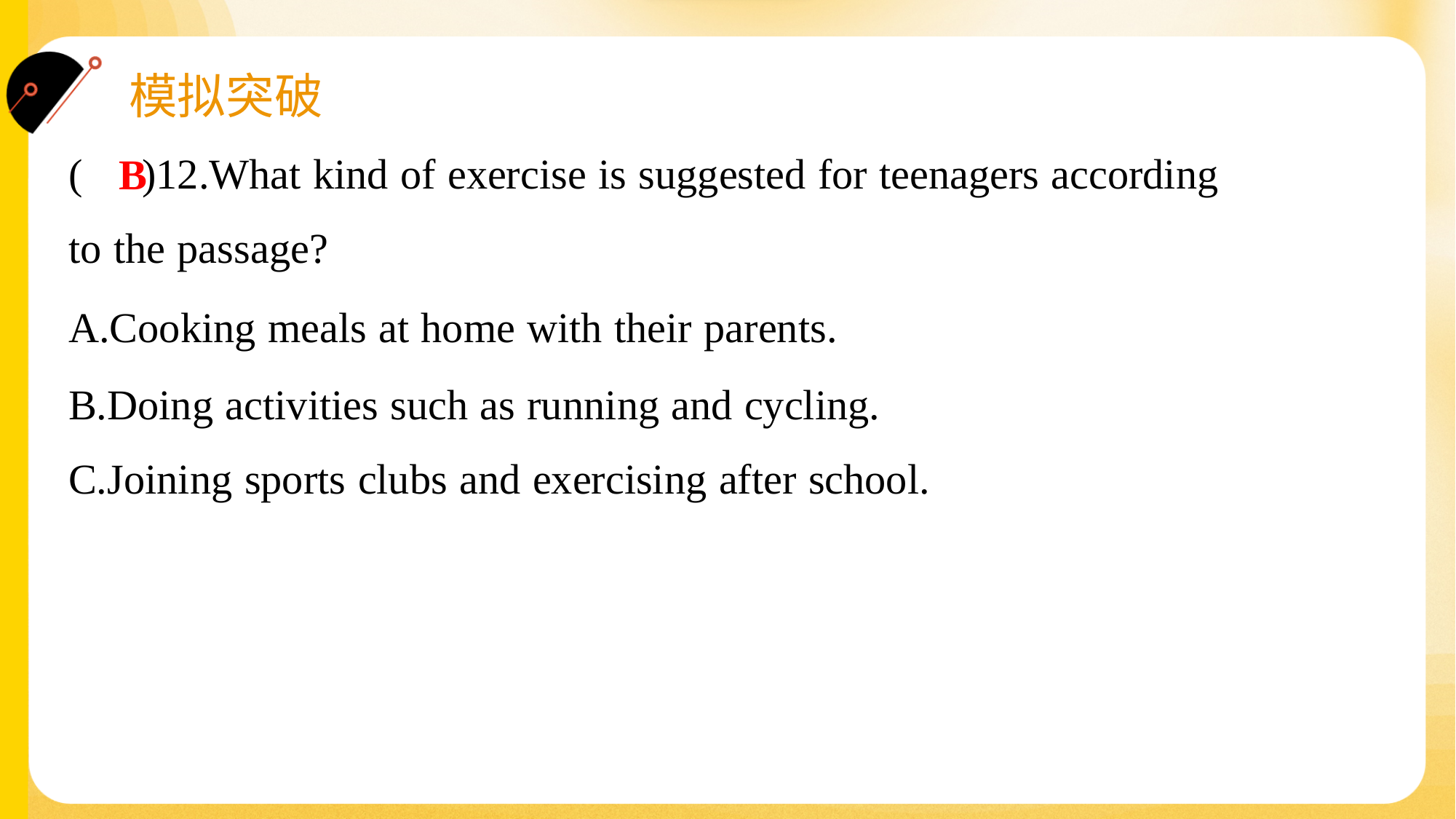

(     )12.What kind of exercise is suggested for teenagers according
to the passage?
B
A.Cooking meals at home with their parents.
B.Doing activities such as running and cycling.
C.Joining sports clubs and exercising after school.